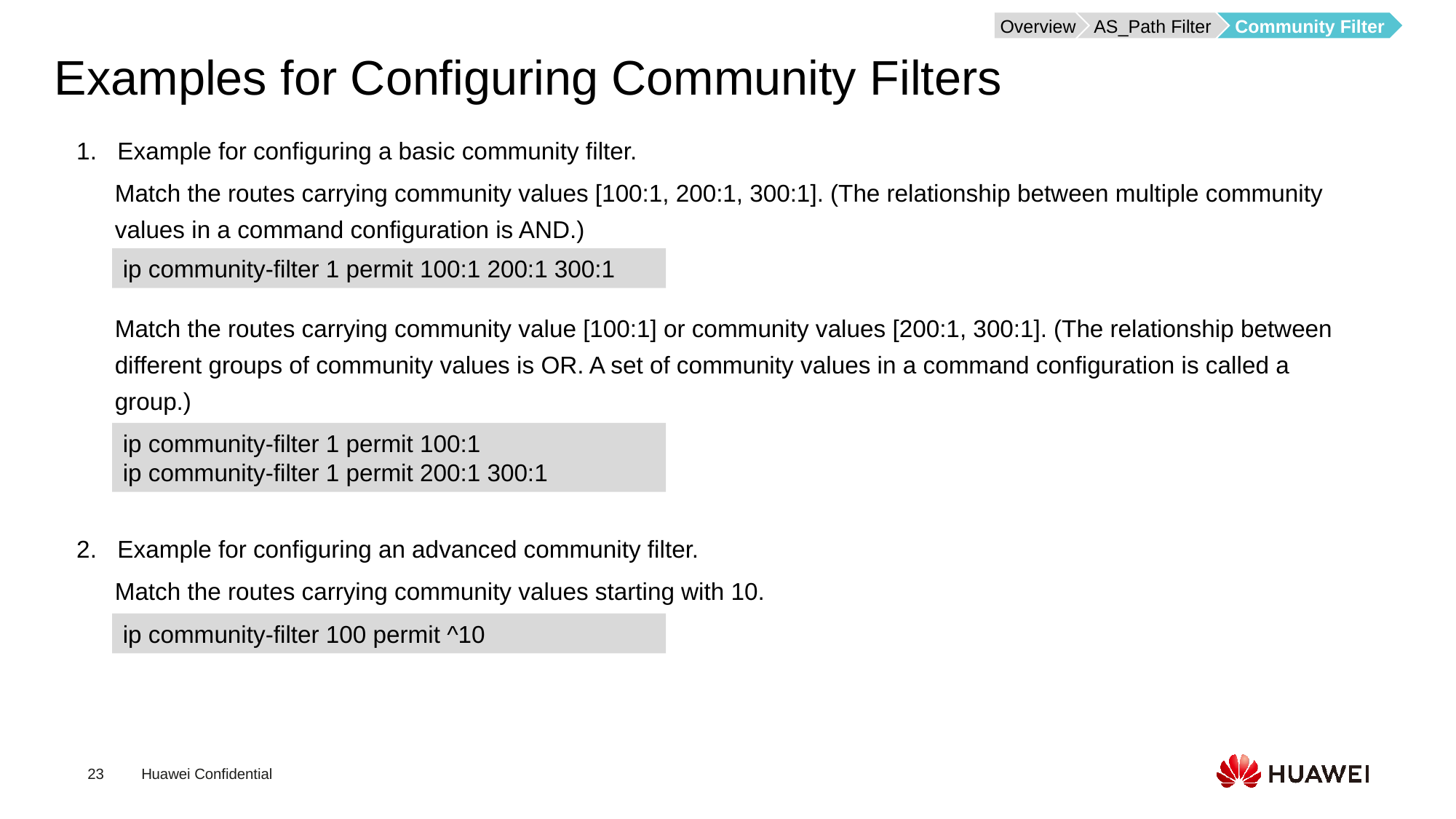

Overview
AS_Path Filter
Community Filter
# Examples for Configuring Community Filters
Example for configuring a basic community filter.
Match the routes carrying community values [100:1, 200:1, 300:1]. (The relationship between multiple community values in a command configuration is AND.)
ip community-filter 1 permit 100:1 200:1 300:1
Match the routes carrying community value [100:1] or community values [200:1, 300:1]. (The relationship between different groups of community values is OR. A set of community values in a command configuration is called a group.)
ip community-filter 1 permit 100:1
ip community-filter 1 permit 200:1 300:1
Example for configuring an advanced community filter.
Match the routes carrying community values starting with 10.
ip community-filter 100 permit ^10